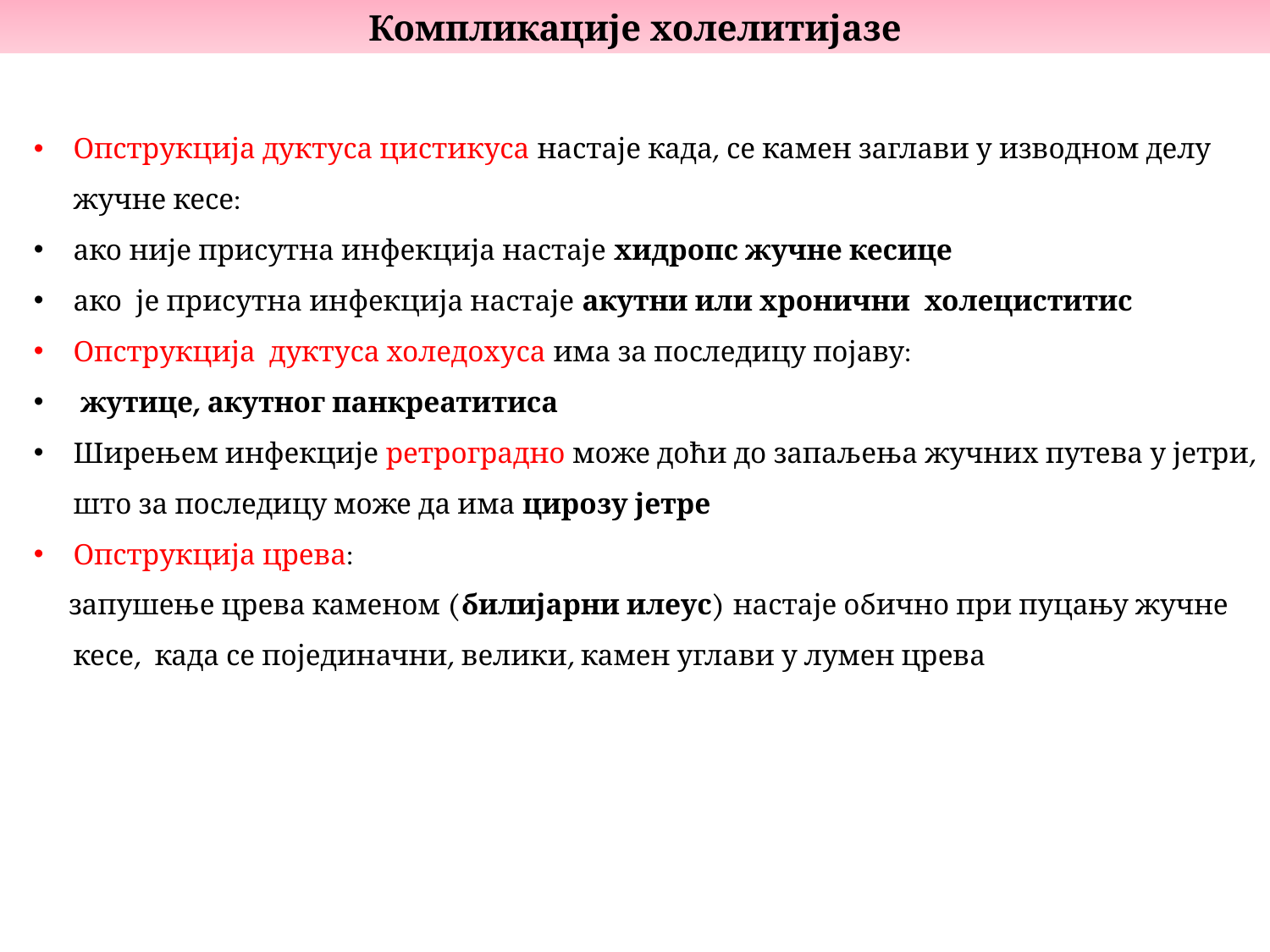

Компликације холелитијазе

Опструкција дуктуса цистикуса настаје када, се камен заглави у изводном делу жучне кесе:
ако није присутна инфекција настаје хидропс жучне кесице
ако  је присутна инфекција настаје акутни или хронични  холециститис
Опструкција  дуктуса холедохуса има за последицу појаву:
 жутице, акутног панкреатитиса
Ширењем инфекције ретроградно може доћи до запаљења жучних путева у јетри, што за последицу може да има цирозу јетре
Опструкција црева:
     запушење црева каменом (билијарни илеус) настаје обично при пуцању жучне кесе,  када се појединачни, велики, камен углави у лумен црева